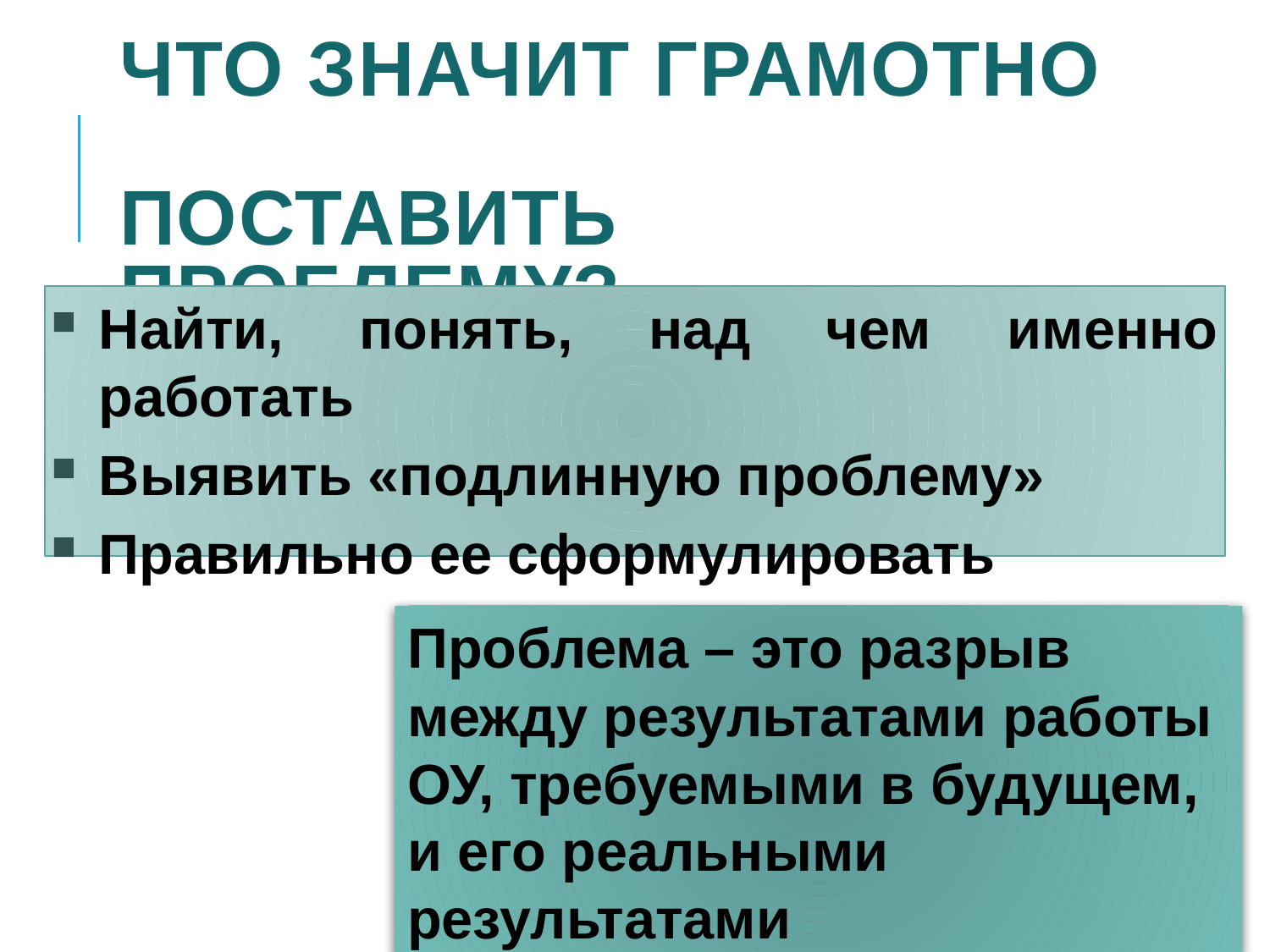

# Что значит грамотно поставить проблему?
Найти, понять, над чем именно работать
Выявить «подлинную проблему»
Правильно ее сформулировать

Проблема – это разрыв между результатами работы ОУ, требуемыми в будущем, и его реальными результатами